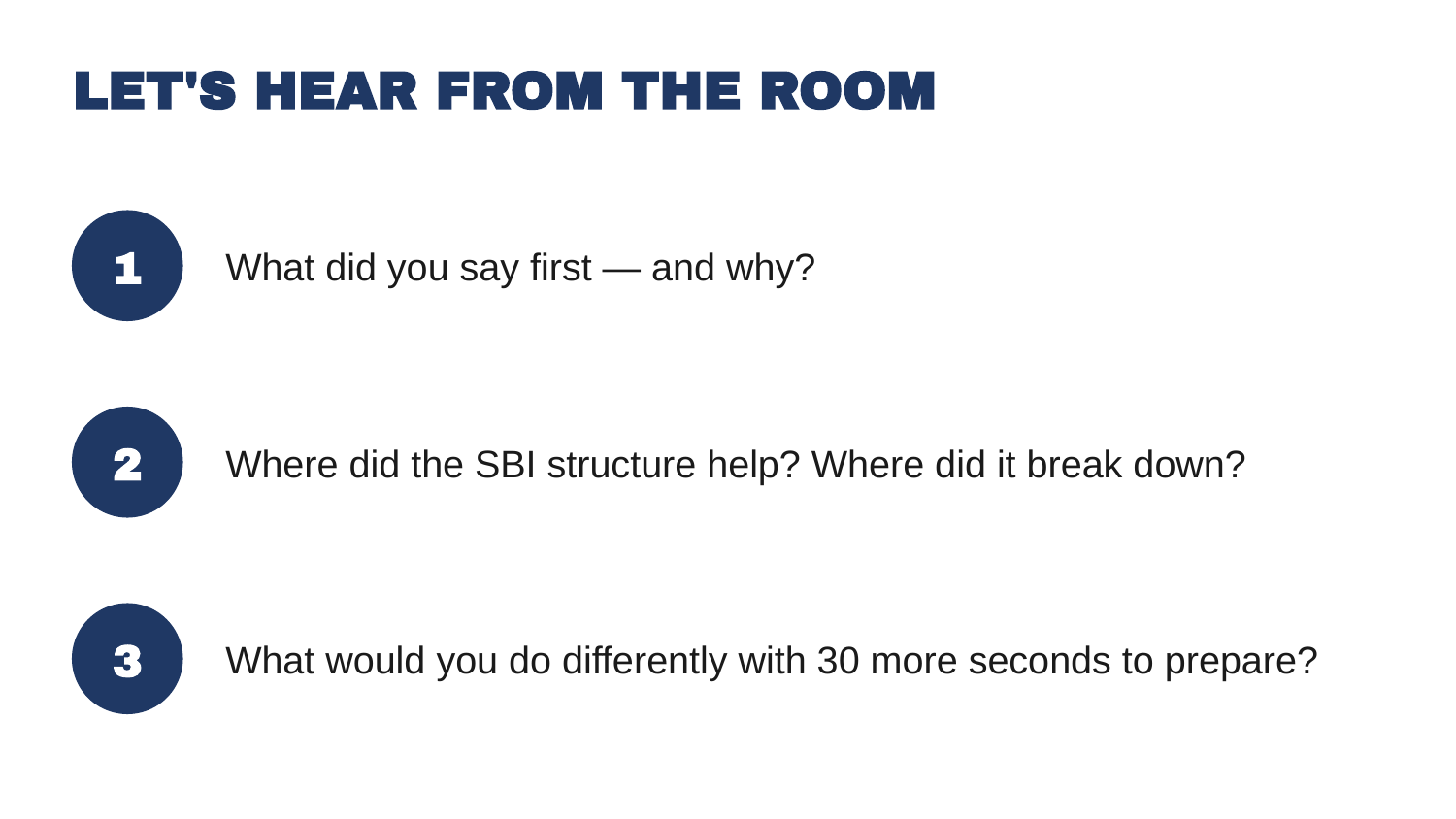

LET'S HEAR FROM THE ROOM
What did you say first — and why?

1
Where did the SBI structure help? Where did it break down?

2
What would you do differently with 30 more seconds to prepare?

3